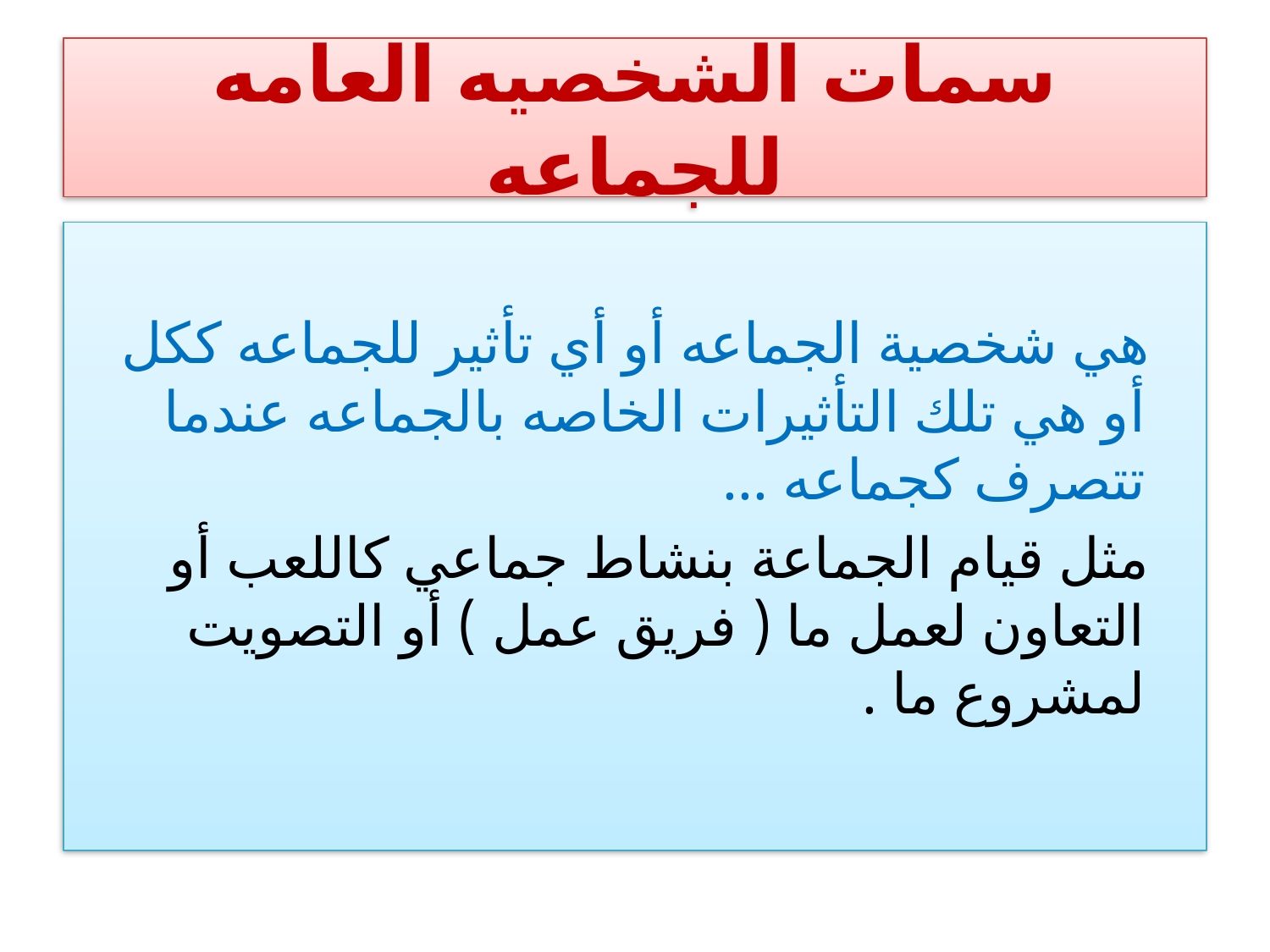

# سمات الشخصيه العامه للجماعه

   هي شخصية الجماعه أو أي تأثير للجماعه ككل أو هي تلك التأثيرات الخاصه بالجماعه عندما تتصرف كجماعه ...
   مثل قيام الجماعة بنشاط جماعي كاللعب أو التعاون لعمل ما ( فريق عمل ) أو التصويت لمشروع ما .